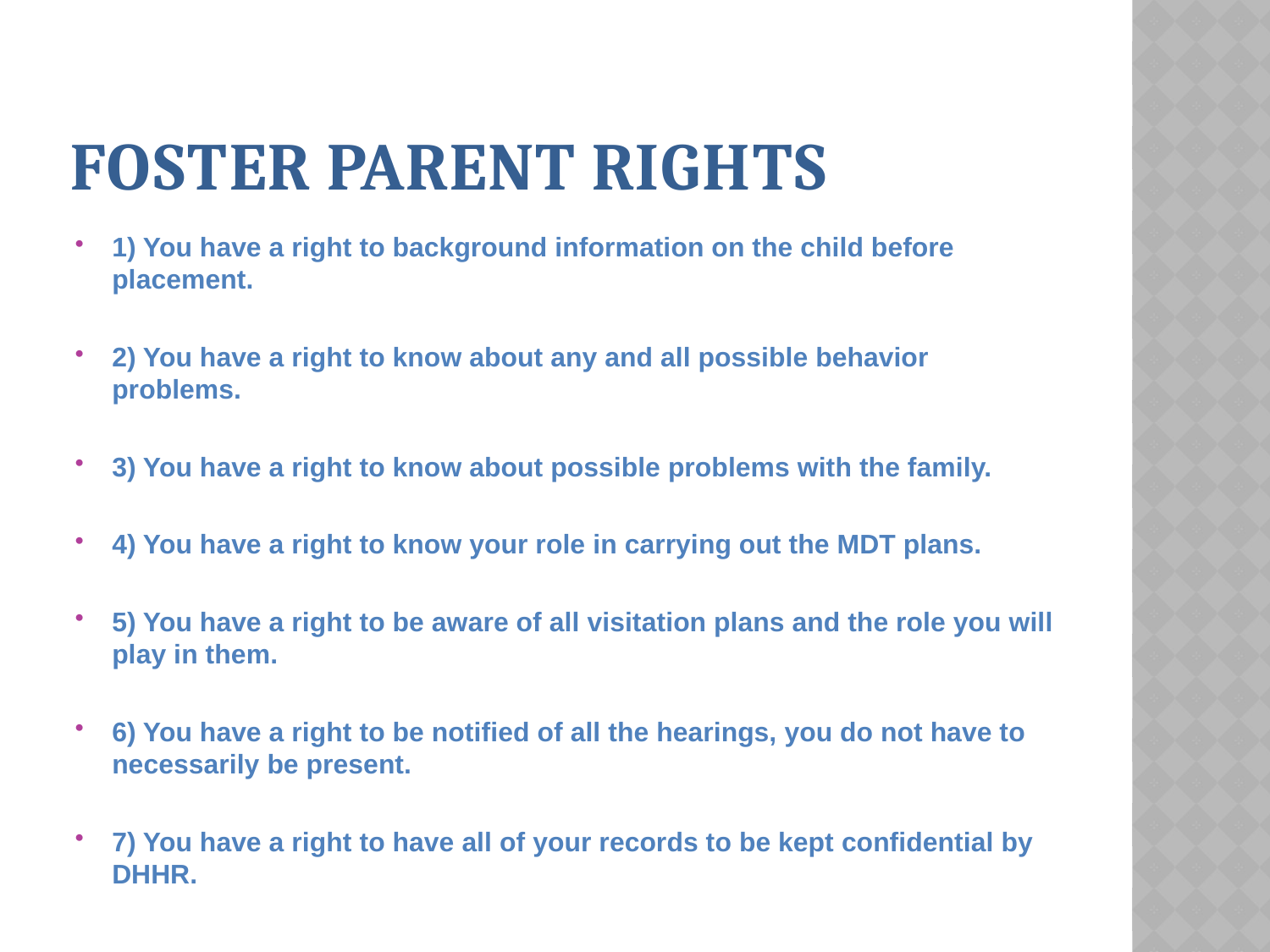

# Foster Parent Rights
1) You have a right to background information on the child before placement.

2) You have a right to know about any and all possible behavior problems.

3) You have a right to know about possible problems with the family.

4) You have a right to know your role in carrying out the MDT plans.

5) You have a right to be aware of all visitation plans and the role you will play in them.

6) You have a right to be notified of all the hearings, you do not have to necessarily be present.

7) You have a right to have all of your records to be kept confidential by DHHR.